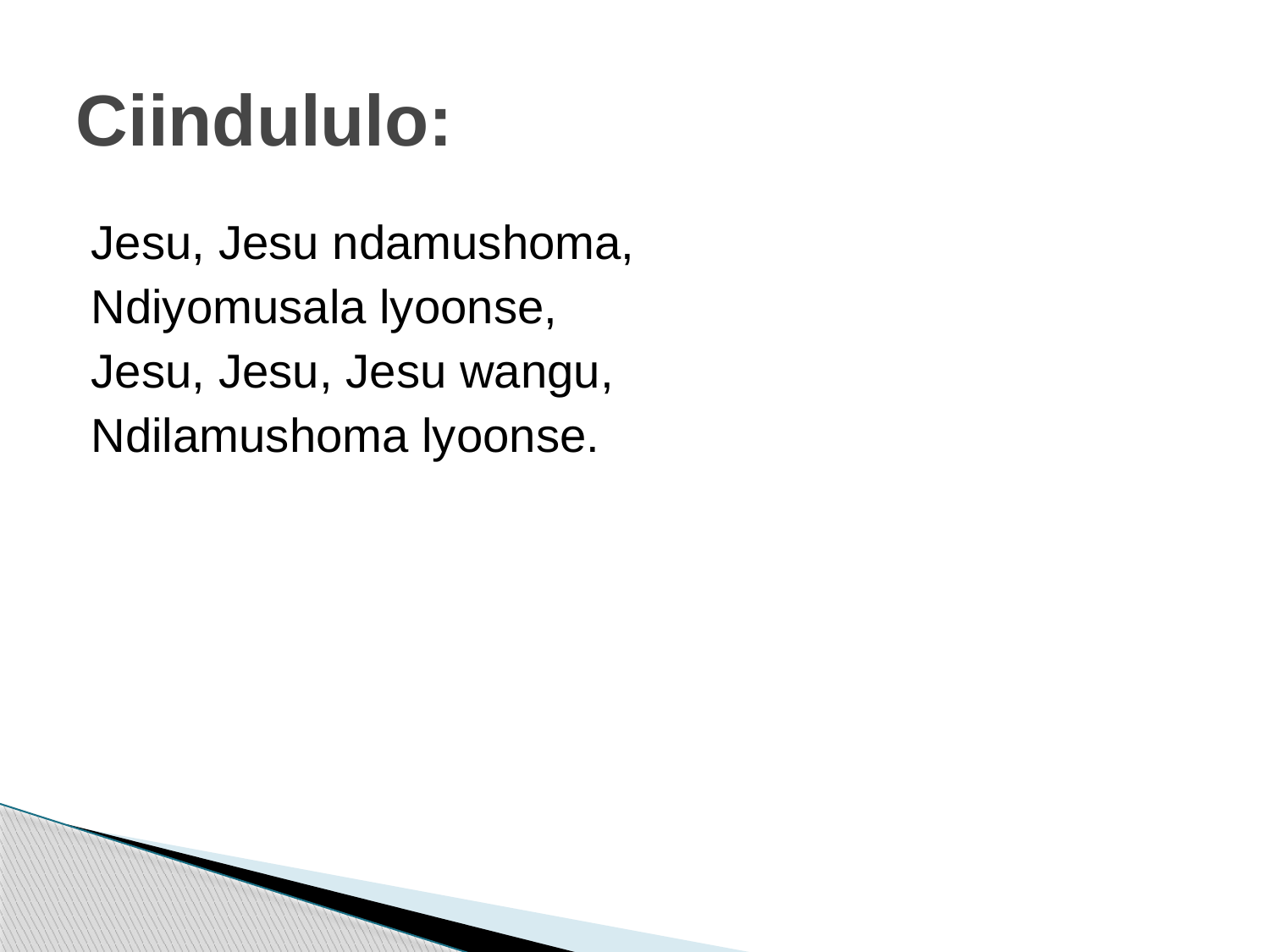

# Ciindululo:
Jesu, Jesu ndamushoma,
Ndiyomusala lyoonse,
Jesu, Jesu, Jesu wangu,
Ndilamushoma lyoonse.